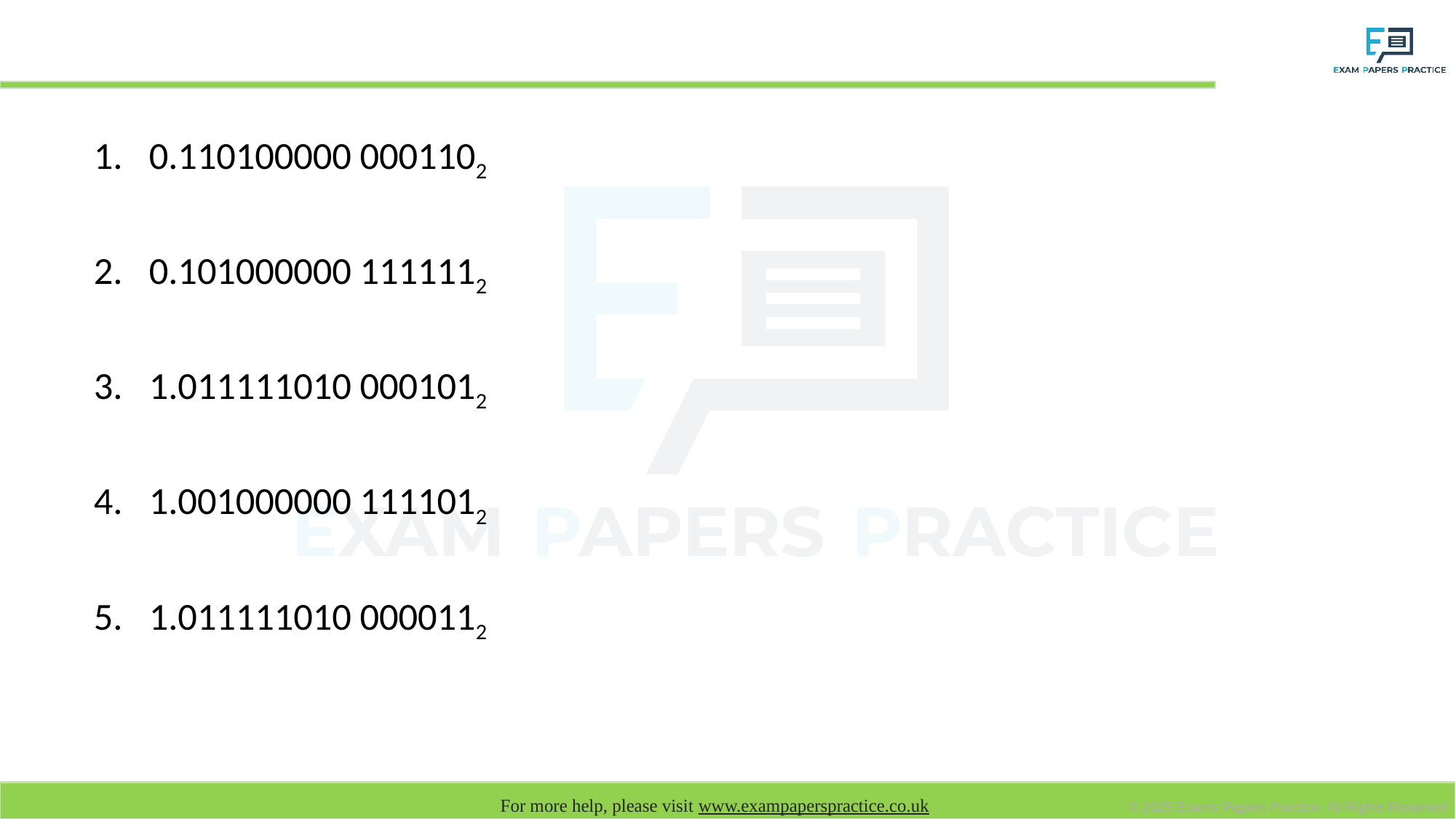

# More practice questions
0.110100000 0001102

0.101000000 1111112

1.011111010 0001012

1.001000000 1111012

1.011111010 0000112